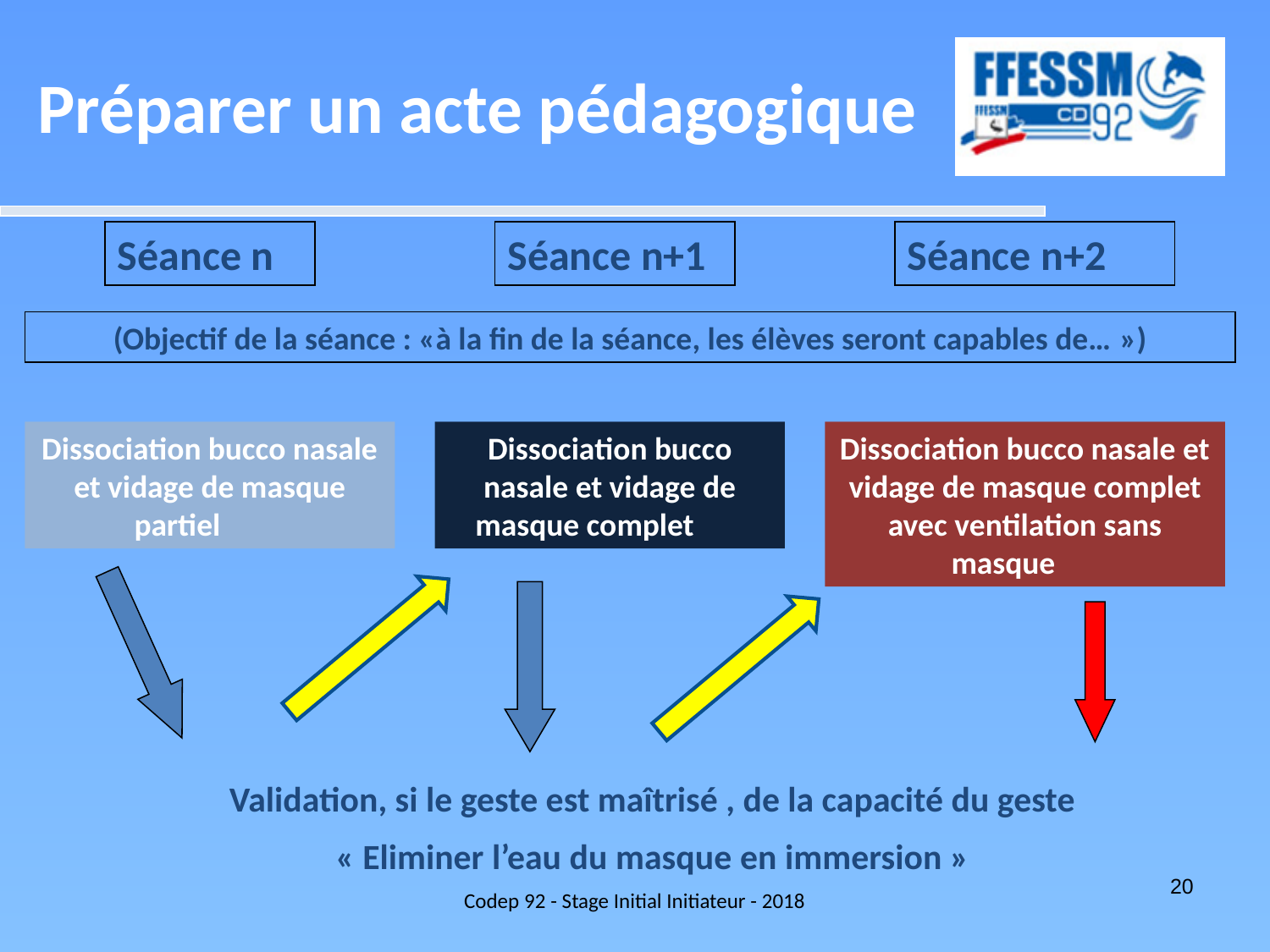

Préparer un acte pédagogique
Séance n
Séance n+1
Séance n+2
(Objectif de la séance : «à la fin de la séance, les élèves seront capables de… »)
Dissociation bucco nasale et vidage de masque partiel
Dissociation bucco nasale et vidage de masque complet
Dissociation bucco nasale et vidage de masque complet avec ventilation sans masque

Validation, si le geste est maîtrisé , de la capacité du geste
« Eliminer l’eau du masque en immersion »
Codep 92 - Stage Initial Initiateur - 2018
20